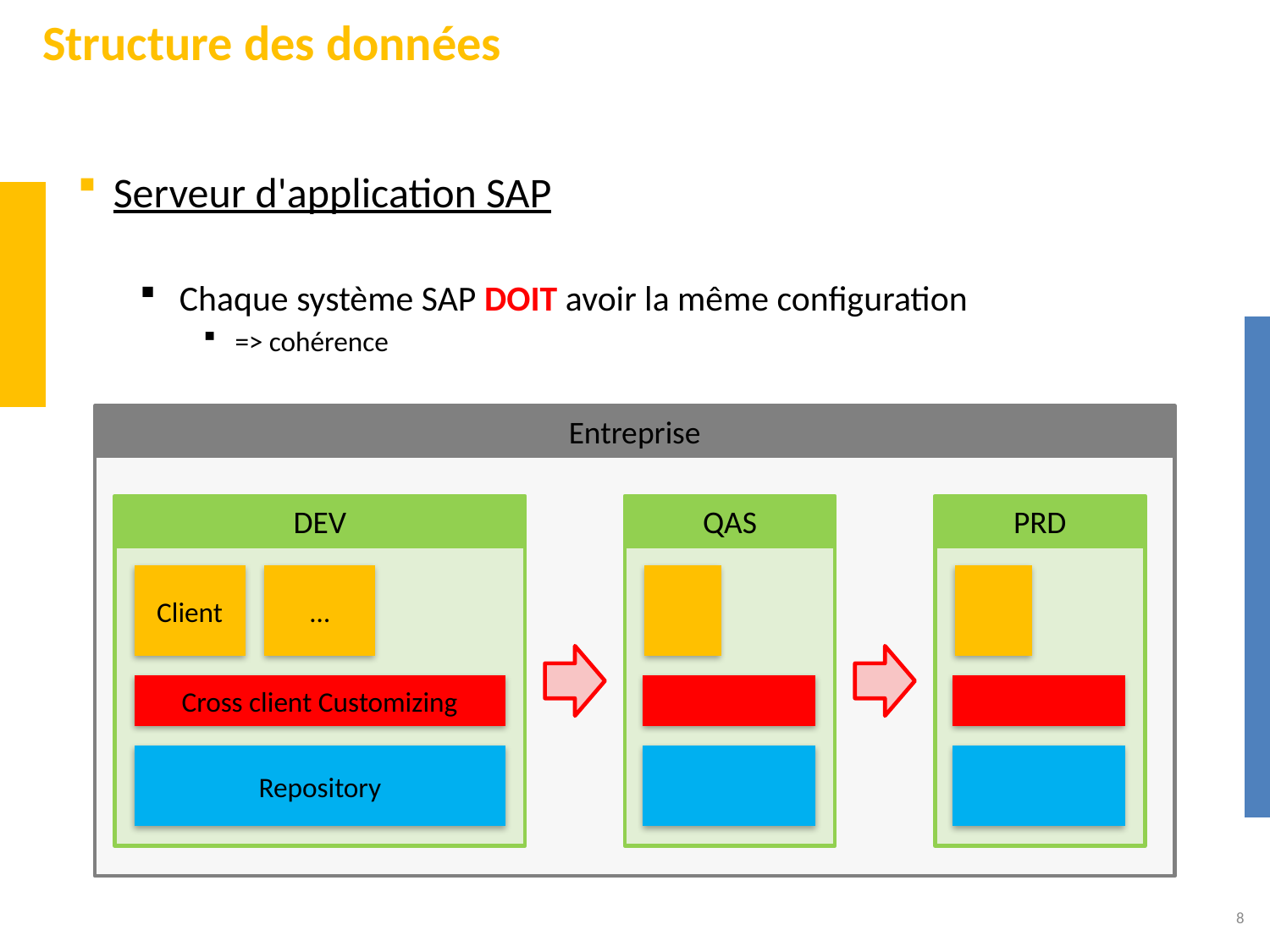

# Structure des données
Serveur d'application SAP

Chaque système SAP DOIT avoir la même configuration
=> cohérence
Entreprise

DEV

QAS

PRD

Client
…

Cross client Customizing

Repository

8